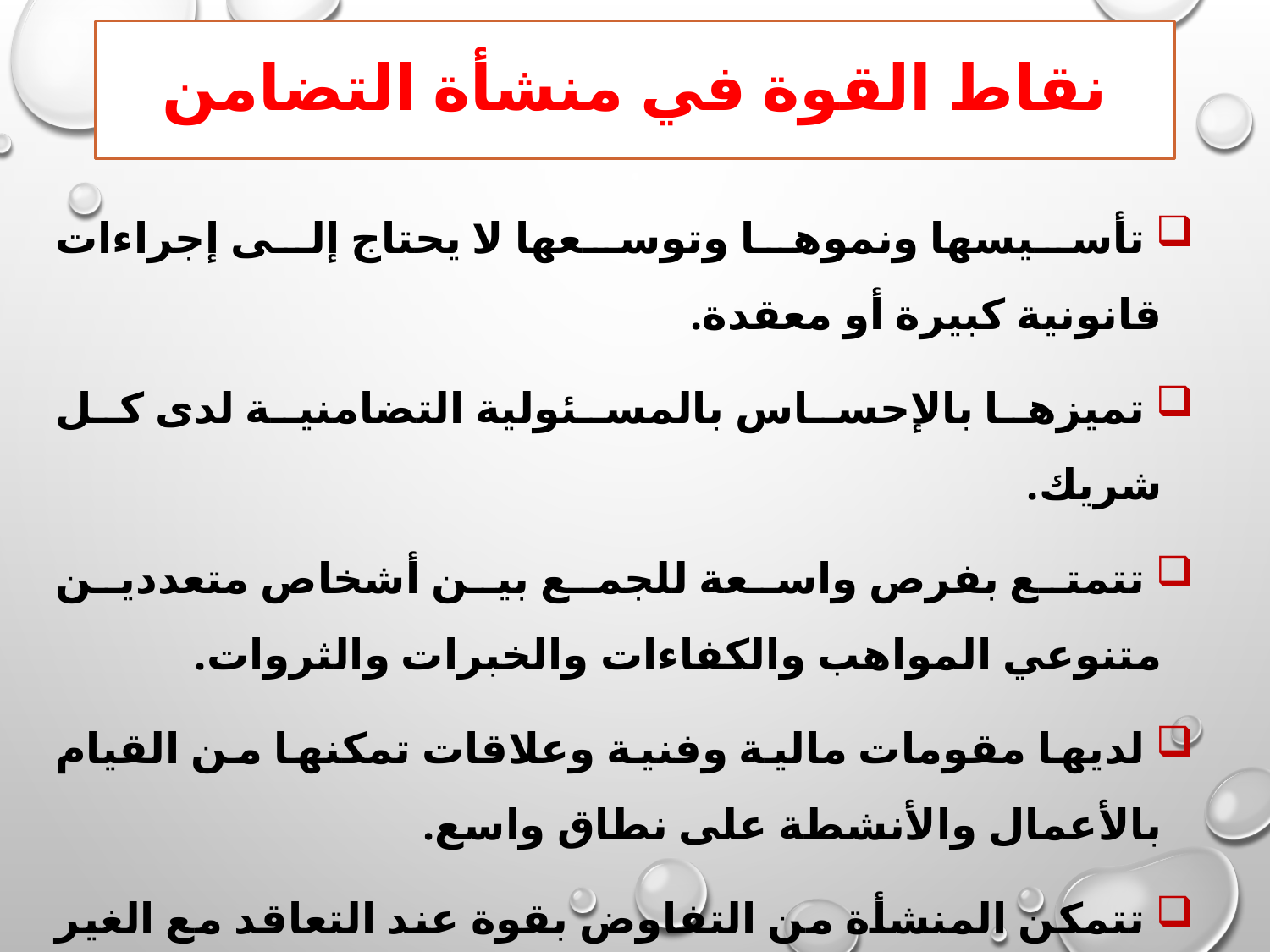

# نقاط القوة في منشأة التضامن
 تأسيسها ونموها وتوسعها لا يحتاج إلى إجراءات قانونية كبيرة أو معقدة.
 تميزها بالإحساس بالمسئولية التضامنية لدى كل شريك.
 تتمتع بفرص واسعة للجمع بين أشخاص متعددين متنوعي المواهب والكفاءات والخبرات والثروات.
 لديها مقومات مالية وفنية وعلاقات تمكنها من القيام بالأعمال والأنشطة على نطاق واسع.
 تتمكن المنشأة من التفاوض بقوة عند التعاقد مع الغير بما لديها من مزايا ونقاط قوة.